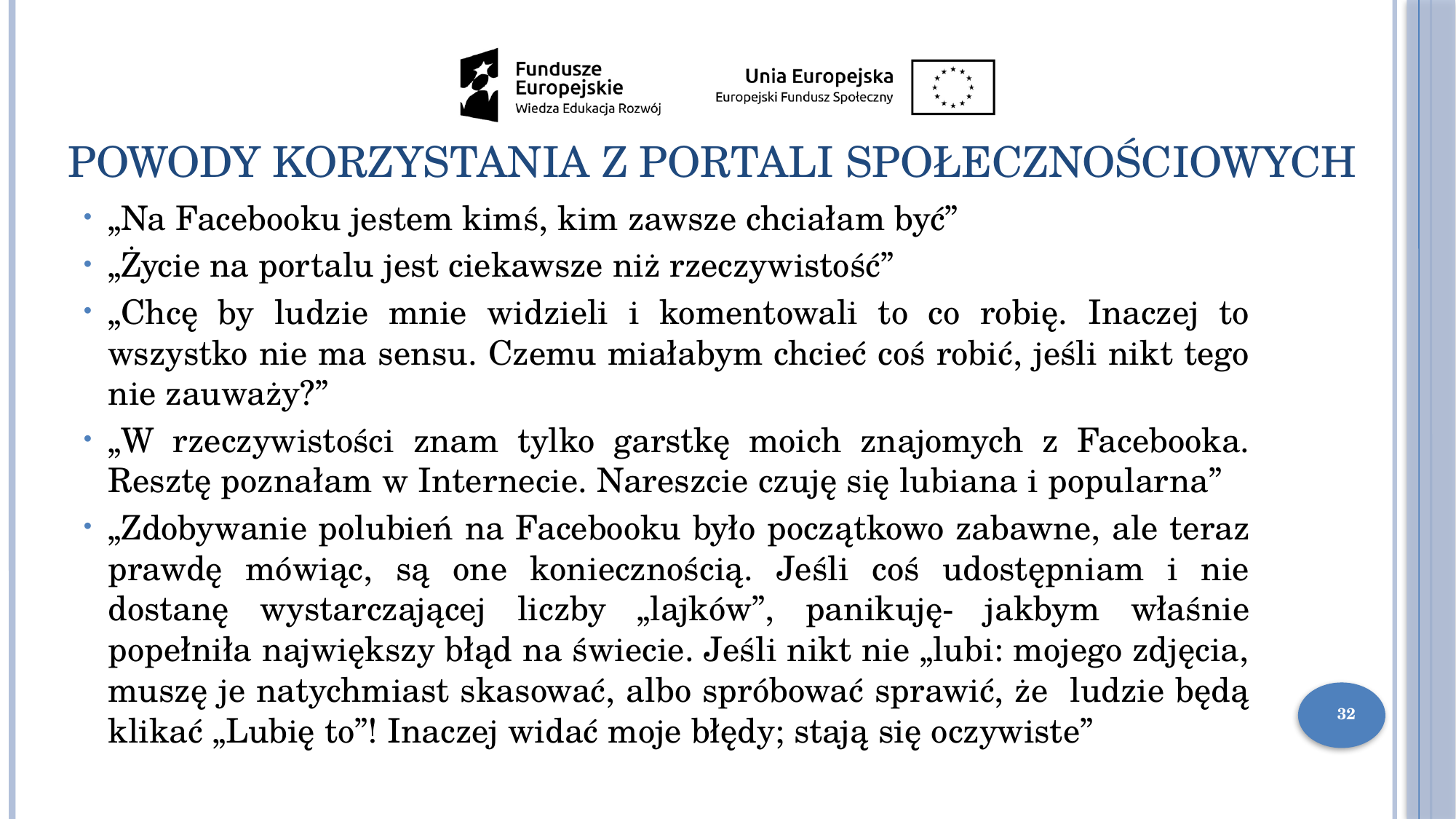

POWODY KORZYSTANIA Z PORTALI SPOŁECZNOŚCIOWYCH
„Na Facebooku jestem kimś, kim zawsze chciałam być”
„Życie na portalu jest ciekawsze niż rzeczywistość”
„Chcę by ludzie mnie widzieli i komentowali to co robię. Inaczej to wszystko nie ma sensu. Czemu miałabym chcieć coś robić, jeśli nikt tego nie zauważy?”
„W rzeczywistości znam tylko garstkę moich znajomych z Facebooka. Resztę poznałam w Internecie. Nareszcie czuję się lubiana i popularna”
„Zdobywanie polubień na Facebooku było początkowo zabawne, ale teraz prawdę mówiąc, są one koniecznością. Jeśli coś udostępniam i nie dostanę wystarczającej liczby „lajków”, panikuję- jakbym właśnie popełniła największy błąd na świecie. Jeśli nikt nie „lubi: mojego zdjęcia, muszę je natychmiast skasować, albo spróbować sprawić, że  ludzie będą klikać „Lubię to”! Inaczej widać moje błędy; stają się oczywiste”

32